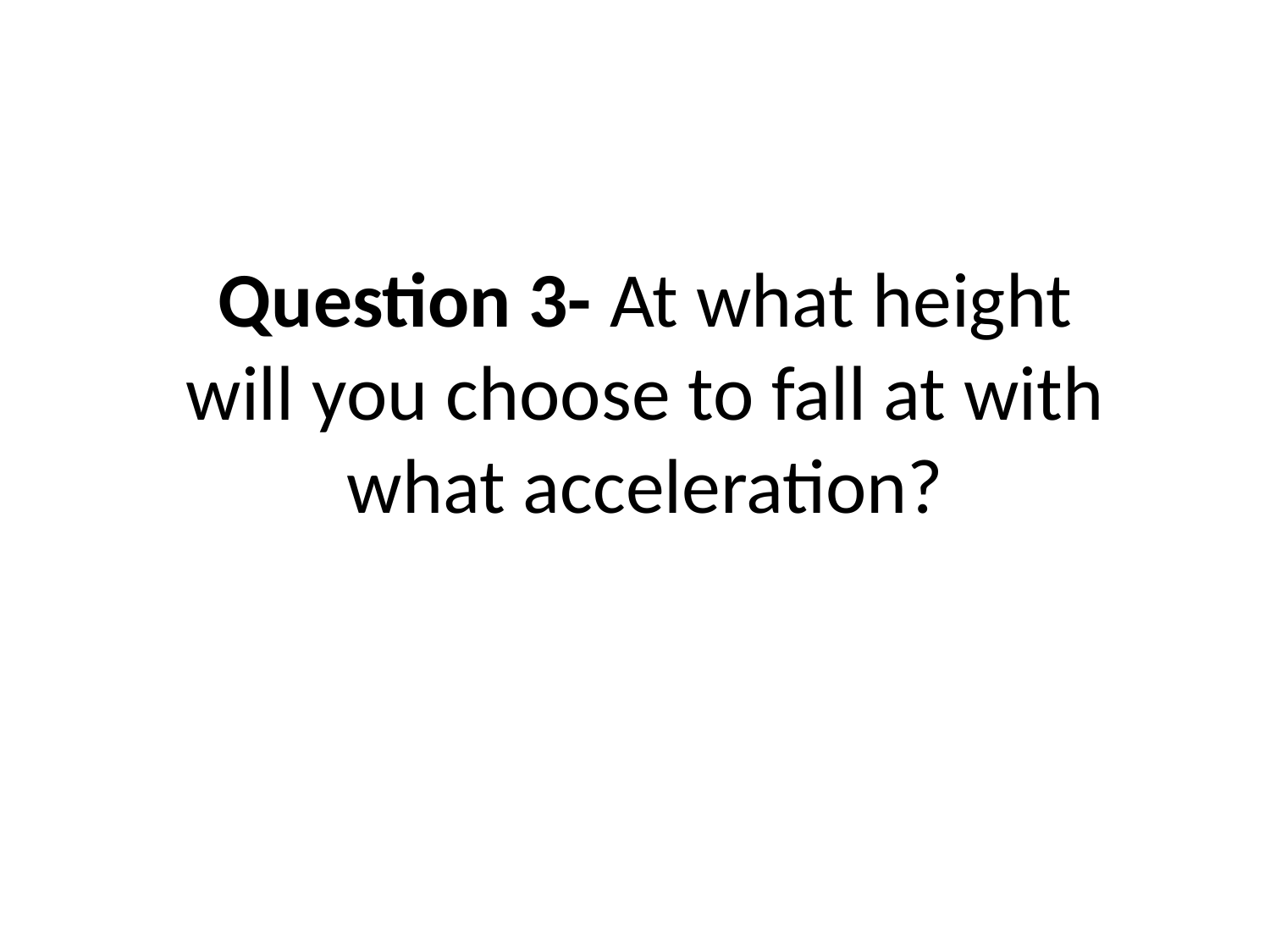

Question 3- At what height will you choose to fall at with what acceleration?